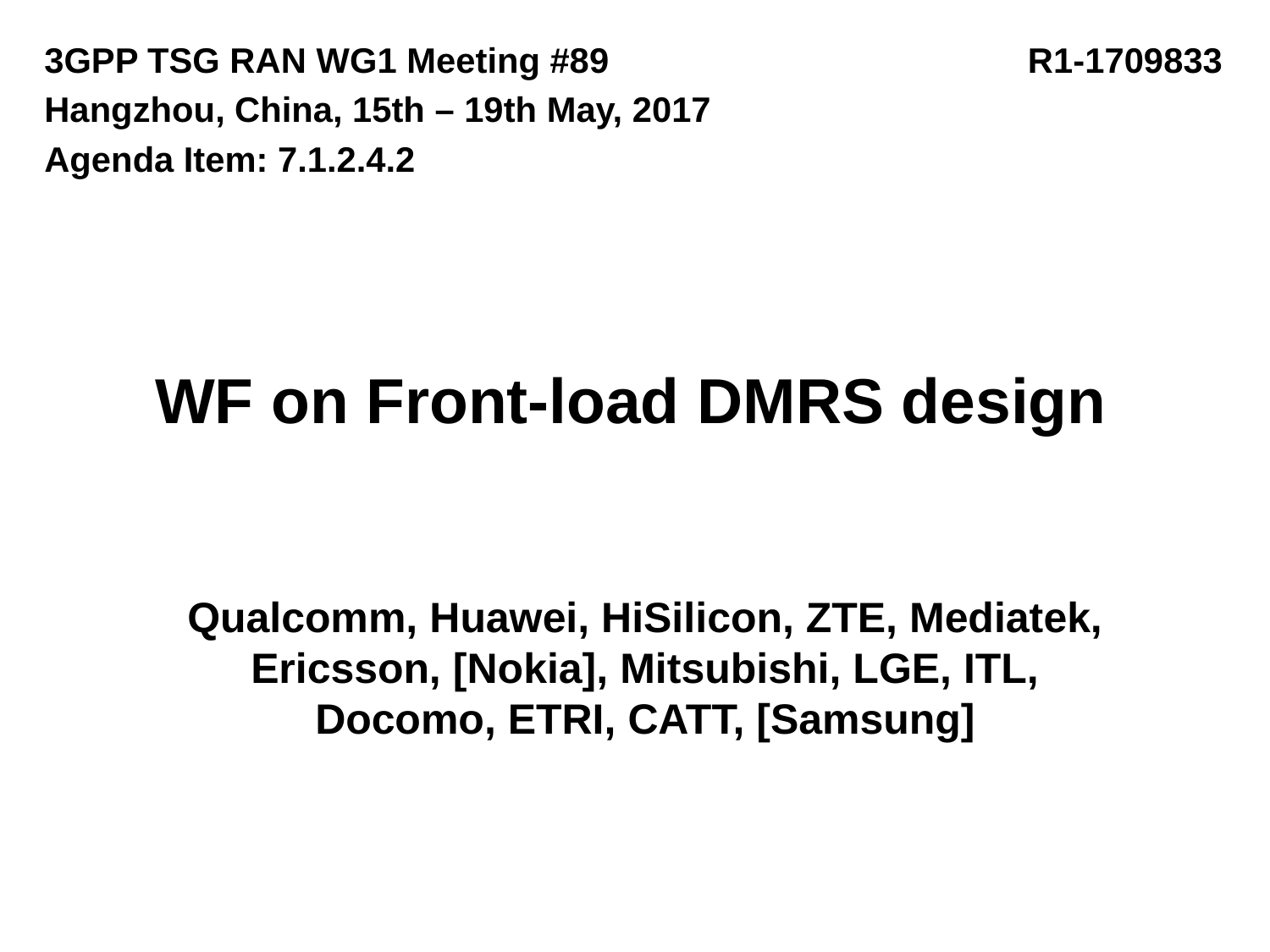

3GPP TSG RAN WG1 Meeting #89                                           R1-1709833
Hangzhou, China, 15th – 19th May, 2017
Agenda Item: 7.1.2.4.2

# WF on Front-load DMRS design
Qualcomm, Huawei, HiSilicon, ZTE, Mediatek, Ericsson, [Nokia], Mitsubishi, LGE, ITL, Docomo, ETRI, CATT, [Samsung]